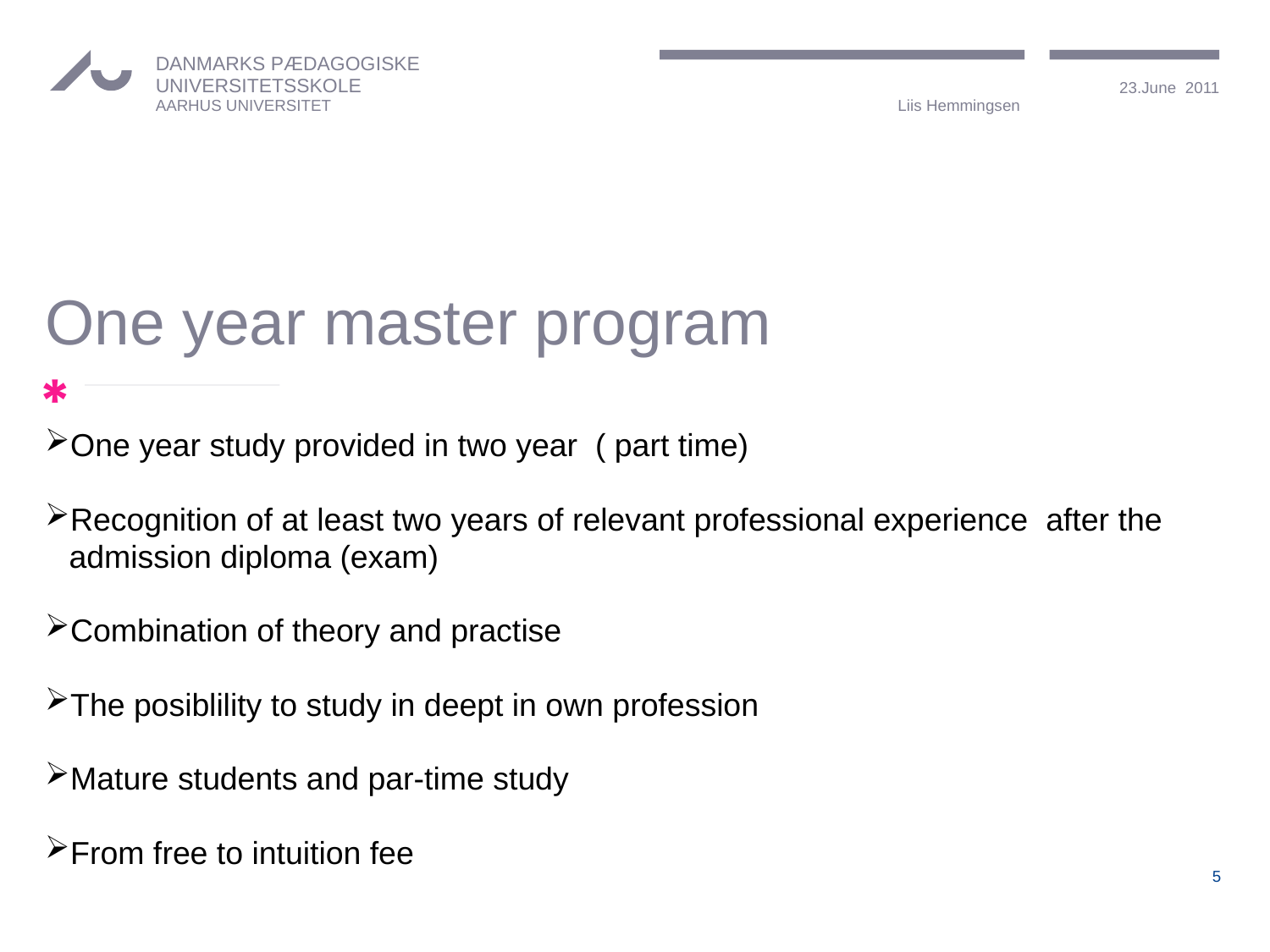

# One year master program
One year study provided in two year  ( part time)

Recognition of at least two years of relevant professional experience  after the admission diploma (exam)

Combination of theory and practise

The posiblility to study in deept in own profession

Mature students and par-time study

From free to intuition fee

5